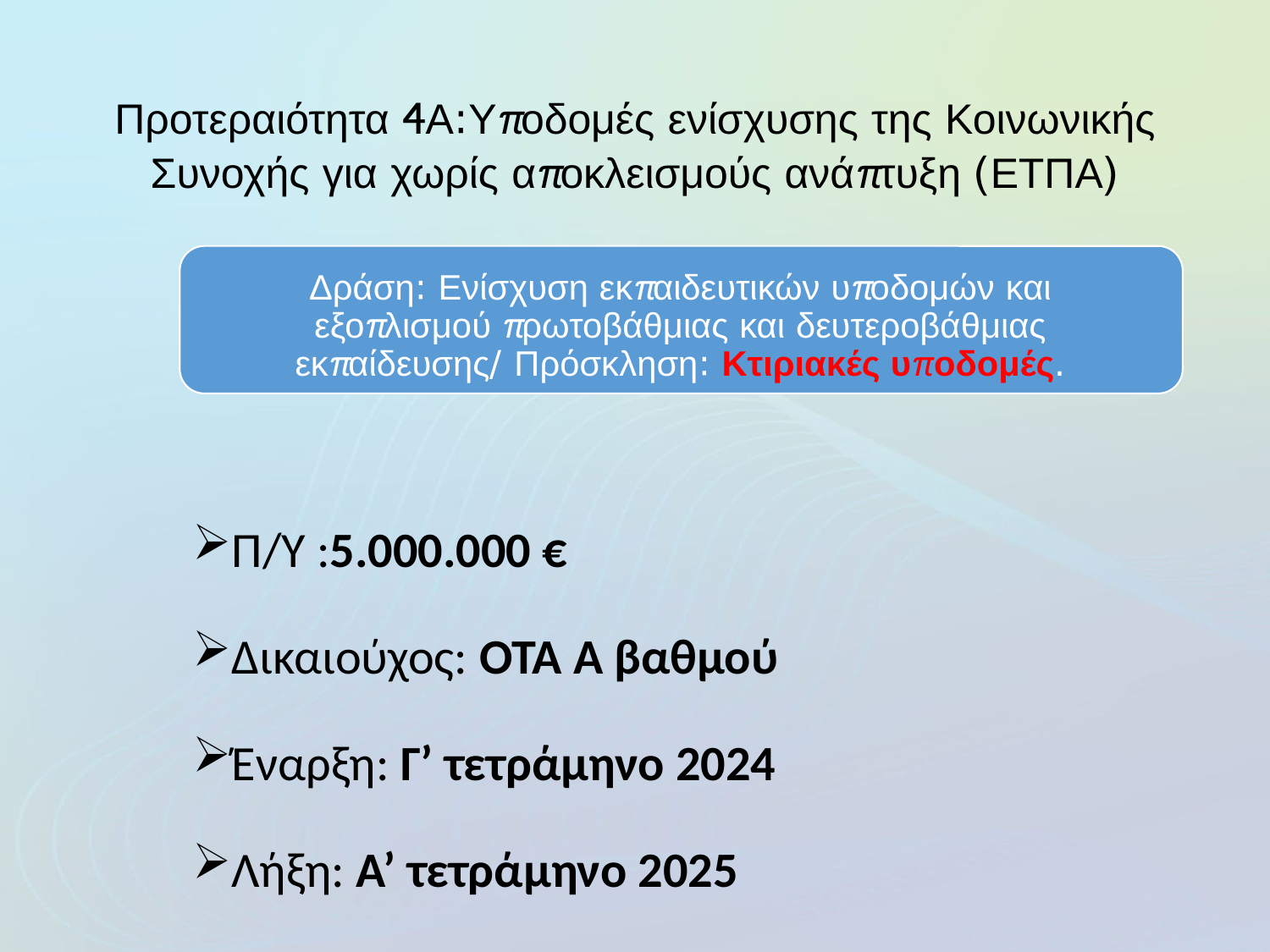

# Προτεραιότητα 4Α:Υποδομές ενίσχυσης της Κοινωνικής Συνοχής για χωρίς αποκλεισμούς ανάπτυξη (ΕΤΠΑ)

Δράση: Ενίσχυση εκπαιδευτικών υποδομών και εξοπλισμού πρωτοβάθμιας και δευτεροβάθμιας εκπαίδευσης/ Πρόσκληση: Κτιριακές υποδομές.
Π/Υ :5.000.000 €
Δικαιούχος: ΟΤΑ Ά βαθμού
Έναρξη: Γ’ τετράμηνο 2024
Λήξη: Α’ τετράμηνο 2025